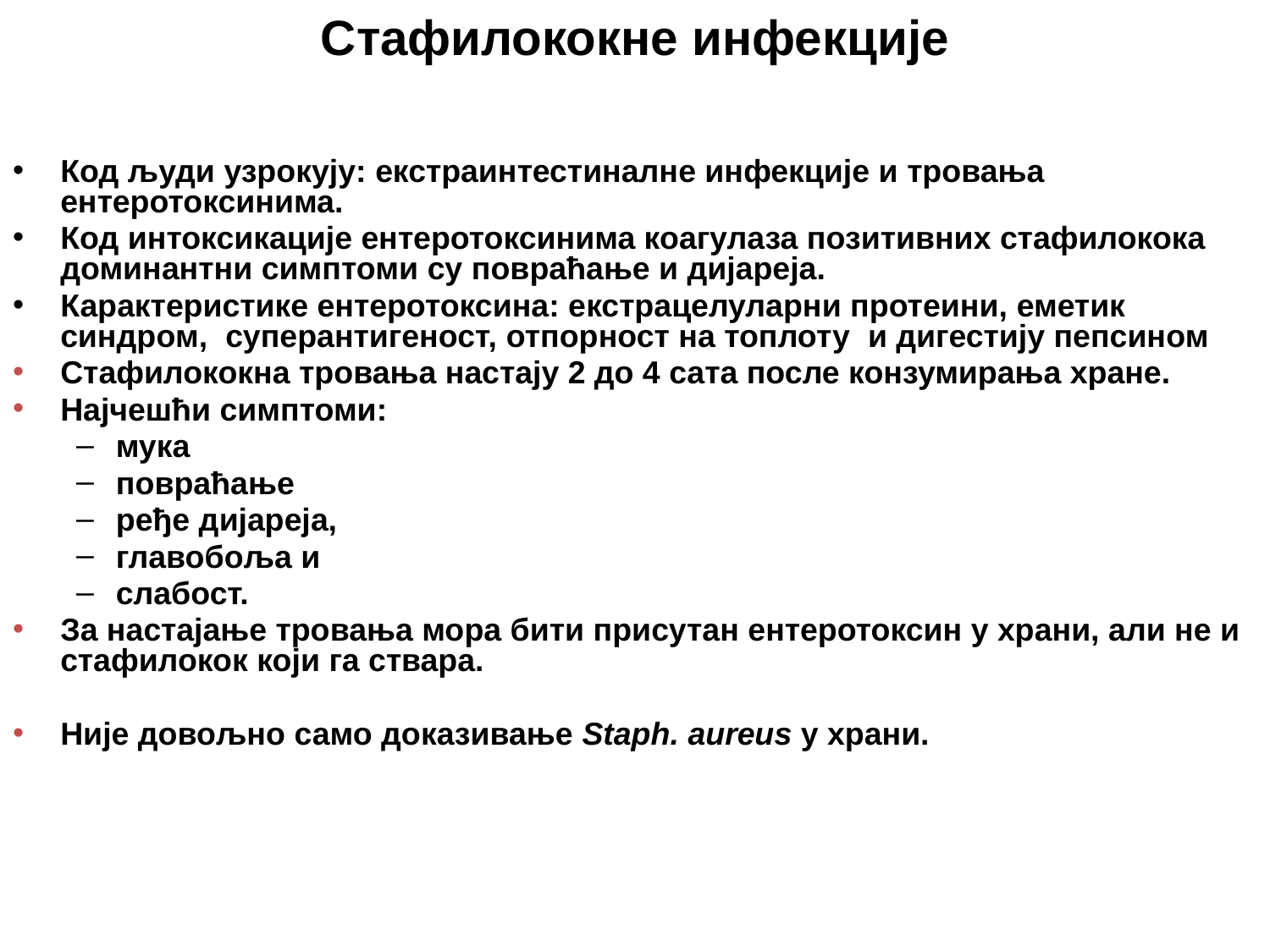

# Стафилококне инфекције
Код људи узрокују: екстраинтестиналне инфекције и тровања ентеротоксинима.
Код интоксикације ентеротоксинима коагулаза позитивних стафилокока доминантни симптоми су повраћање и дијареја.
Карактеристике ентеротоксина: екстрацелуларни протеини, еметик синдром,  суперантигеност, отпорност на топлоту  и дигестију пепсином
Стафилококна тровања настају 2 до 4 сата после конзумирања хране.
Најчешћи симптоми:
мука
повраћање
ређе дијареја,
главобоља и
слабост.
За настајање тровања мора бити присутан ентеротоксин у храни, али не и стафилокок који га ствара.

Није довољно само доказивање Staph. aureus у храни.